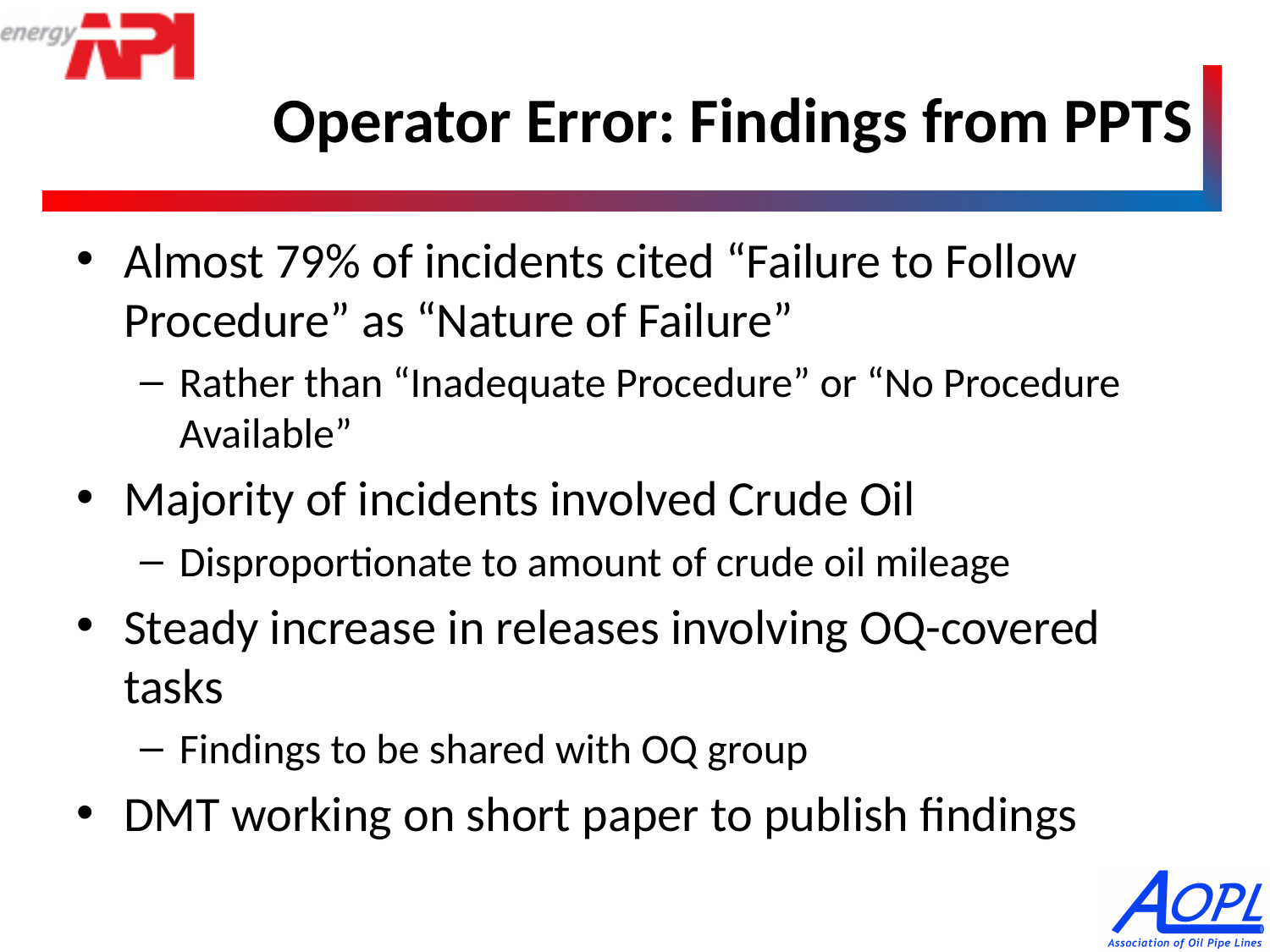

# Operator Error: Findings from PPTS
Almost 79% of incidents cited “Failure to Follow Procedure” as “Nature of Failure”
Rather than “Inadequate Procedure” or “No Procedure Available”
Majority of incidents involved Crude Oil
Disproportionate to amount of crude oil mileage
Steady increase in releases involving OQ-covered tasks
Findings to be shared with OQ group
DMT working on short paper to publish findings